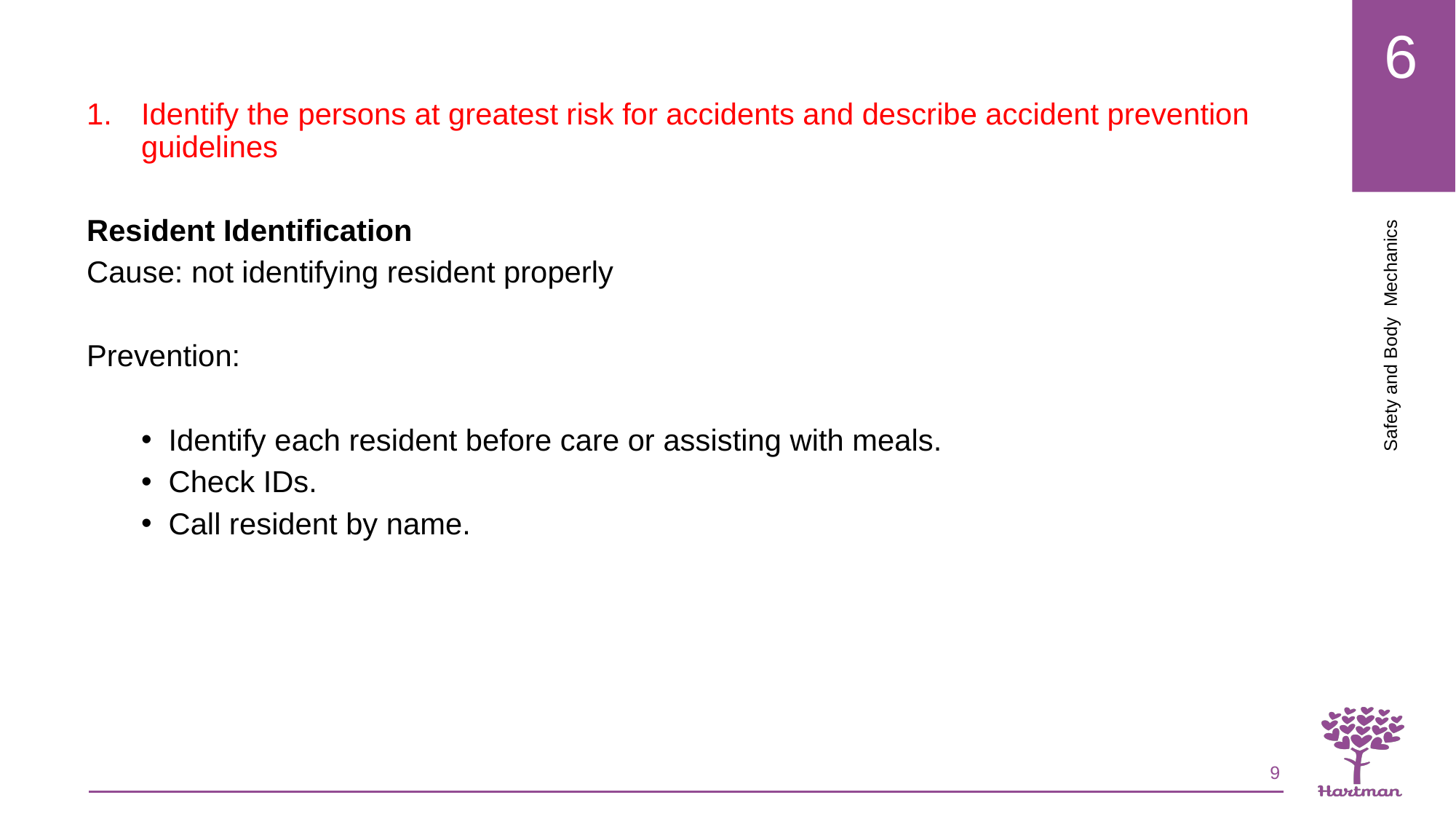

Identify the persons at greatest risk for accidents and describe accident prevention guidelines

Resident Identification
Cause: not identifying resident properly

Prevention:

Identify each resident before care or assisting with meals.
Check IDs.
Call resident by name.

9